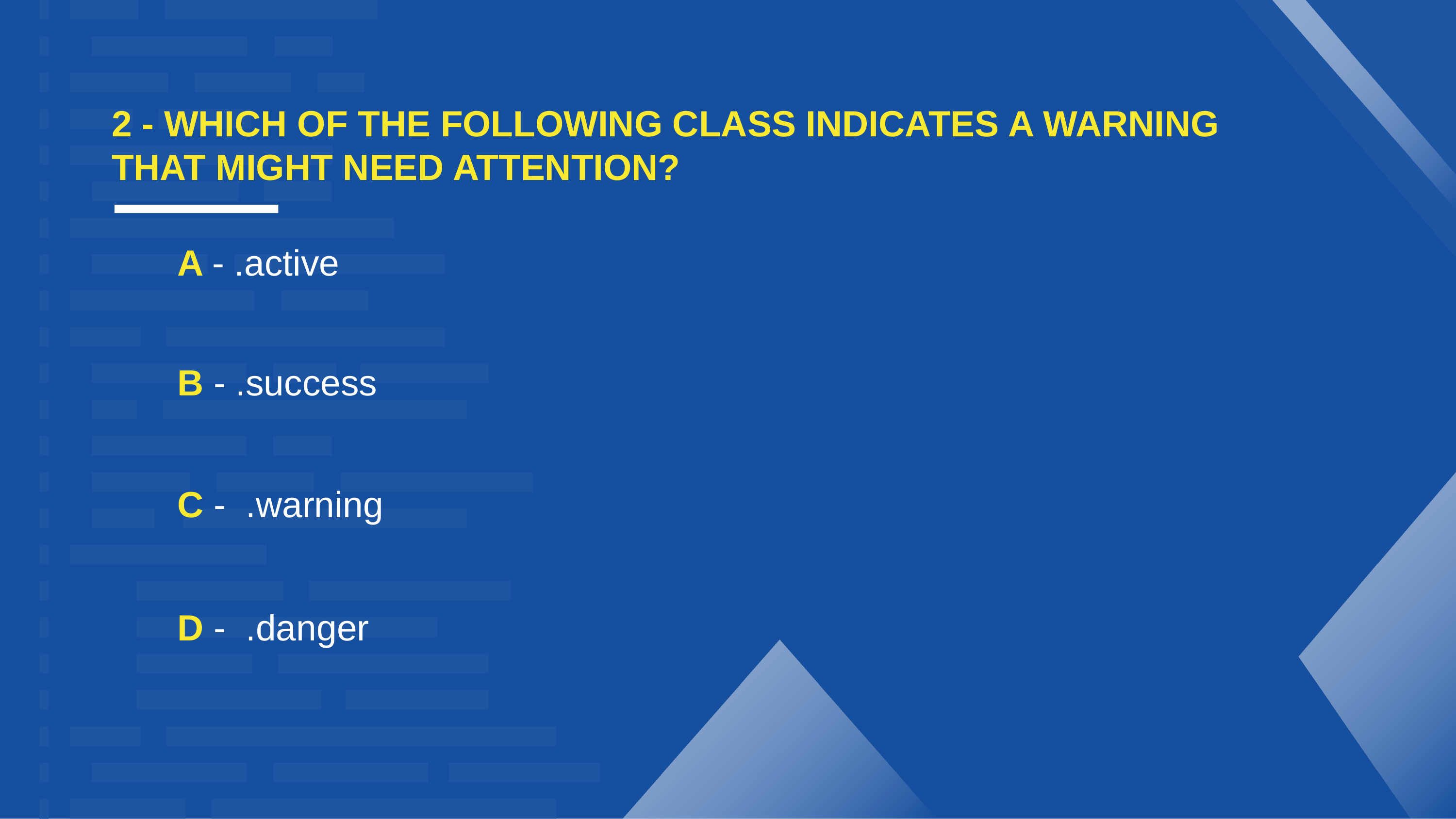

2 - WHICH OF THE FOLLOWING CLASS INDICATES A WARNING THAT MIGHT NEED ATTENTION?

A - .active
B - .success
C -  .warning
D -  .danger